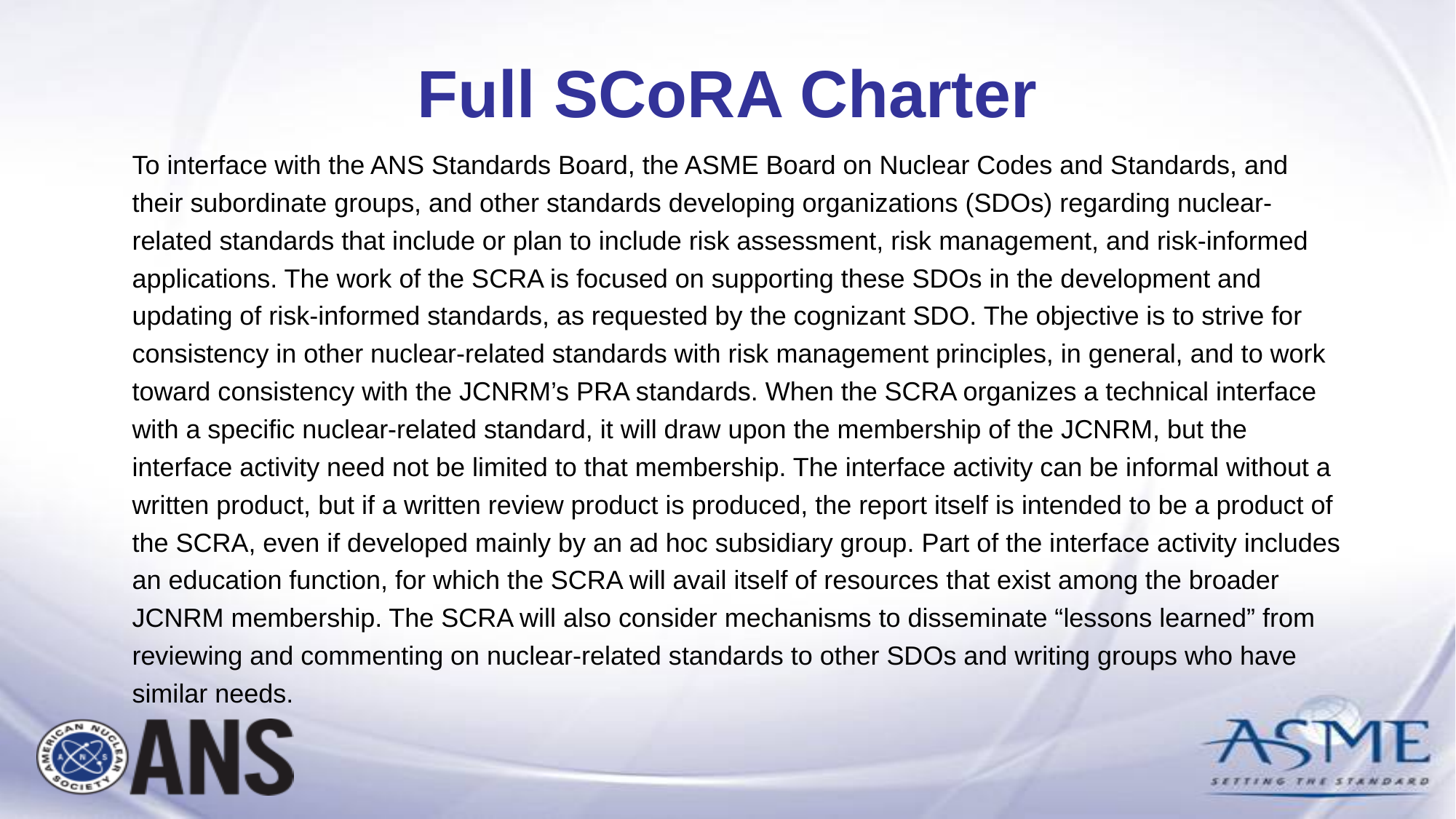

Full SCoRA Charter
	To interface with the ANS Standards Board, the ASME Board on Nuclear Codes and Standards, and their subordinate groups, and other standards developing organizations (SDOs) regarding nuclear-related standards that include or plan to include risk assessment, risk management, and risk-informed applications. The work of the SCRA is focused on supporting these SDOs in the development and updating of risk-informed standards, as requested by the cognizant SDO. The objective is to strive for consistency in other nuclear-related standards with risk management principles, in general, and to work toward consistency with the JCNRM’s PRA standards. When the SCRA organizes a technical interface with a specific nuclear-related standard, it will draw upon the membership of the JCNRM, but the interface activity need not be limited to that membership. The interface activity can be informal without a written product, but if a written review product is produced, the report itself is intended to be a product of the SCRA, even if developed mainly by an ad hoc subsidiary group. Part of the interface activity includes an education function, for which the SCRA will avail itself of resources that exist among the broader JCNRM membership. The SCRA will also consider mechanisms to disseminate “lessons learned” from reviewing and commenting on nuclear-related standards to other SDOs and writing groups who have similar needs.